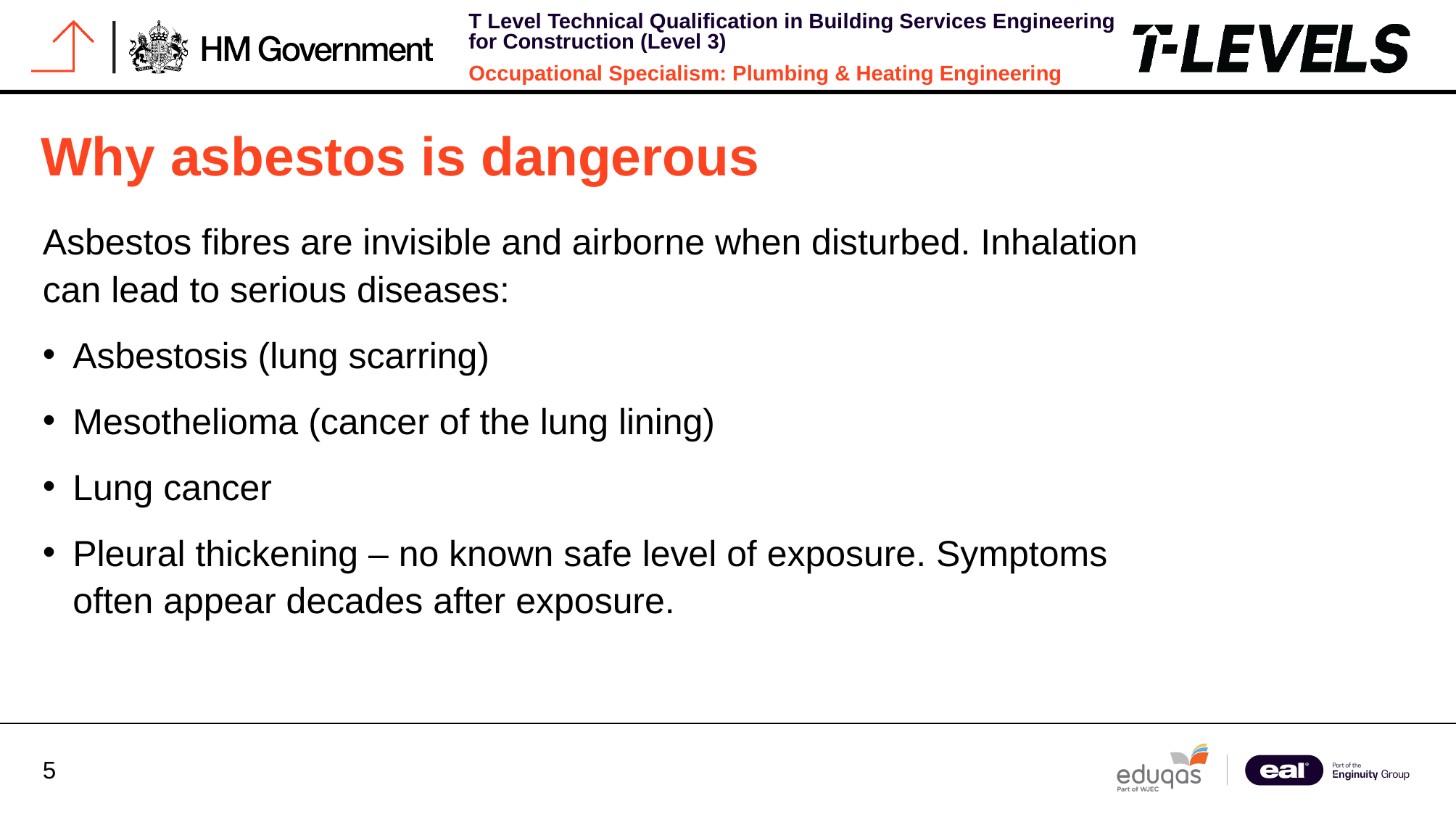

# Why asbestos is dangerous
Asbestos fibres are invisible and airborne when disturbed. Inhalation can lead to serious diseases:
Asbestosis (lung scarring)
Mesothelioma (cancer of the lung lining)
Lung cancer
Pleural thickening – no known safe level of exposure. Symptoms often appear decades after exposure.